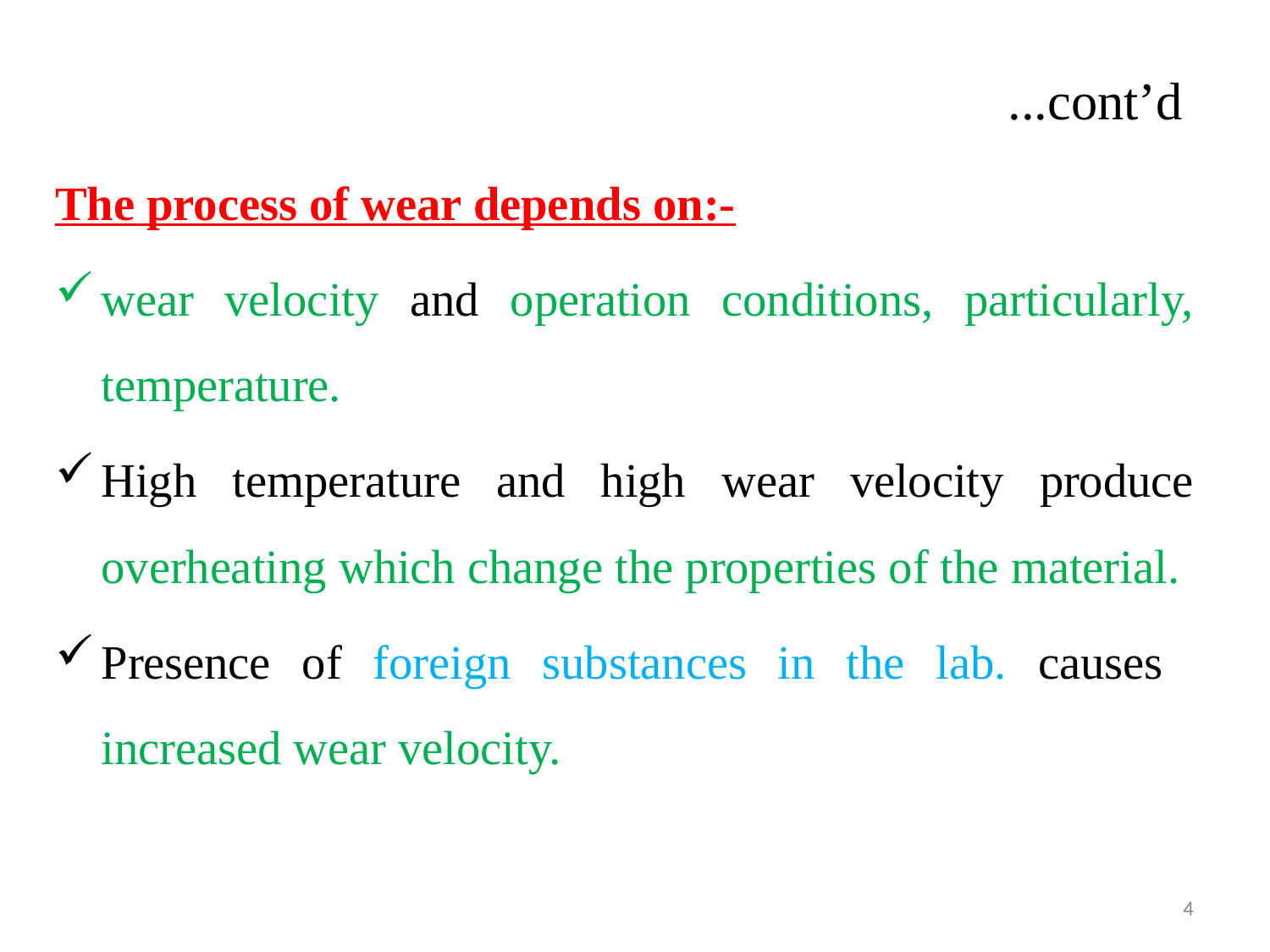

# ...cont’d
The process of wear depends on:-
wear velocity and operation conditions, particularly, temperature.
High temperature and high wear velocity produce overheating which change the properties of the material.
Presence of foreign substances in the lab. causes  increased wear velocity.
4